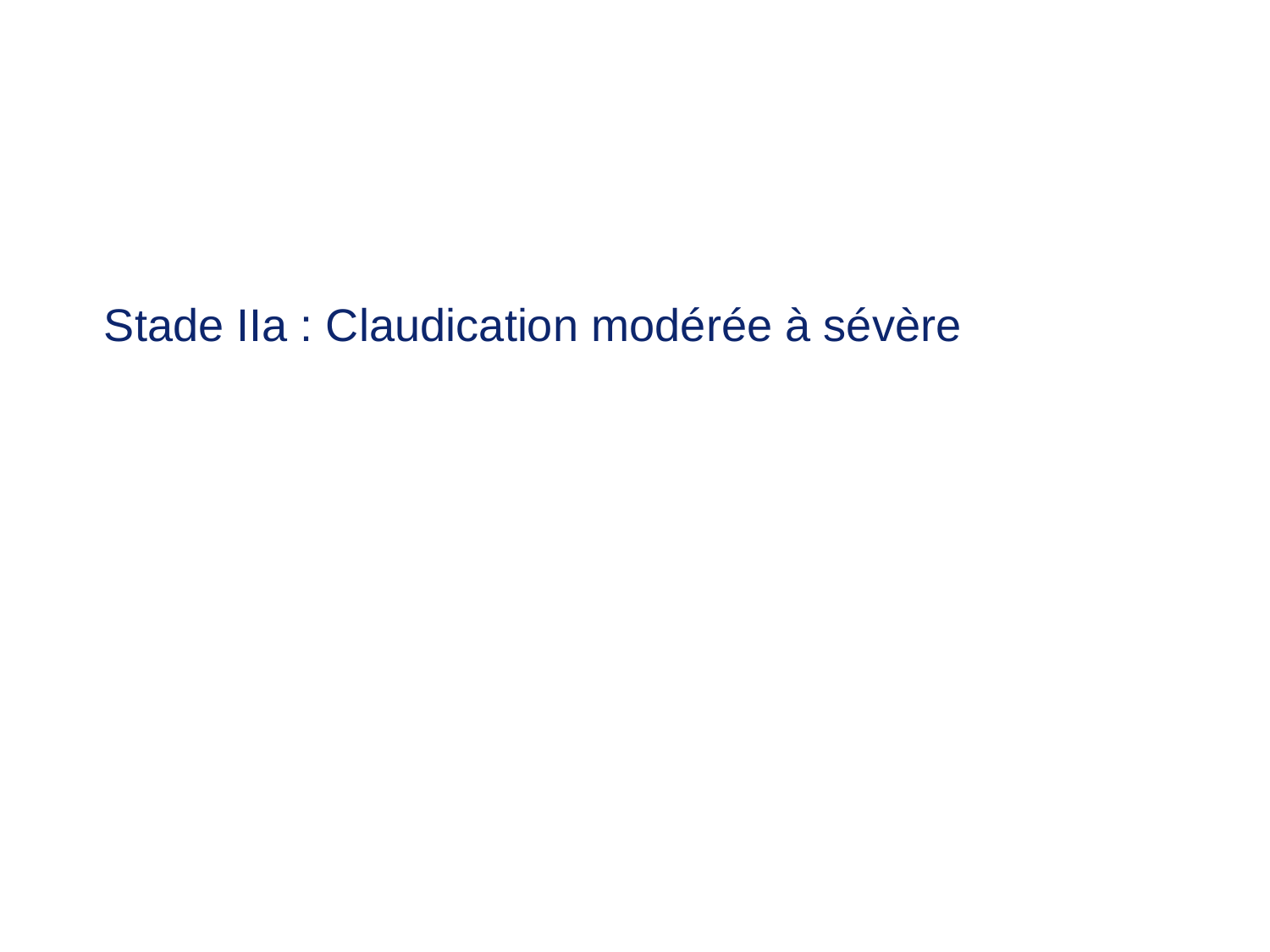

Stade IIa : Claudication modérée à sévère